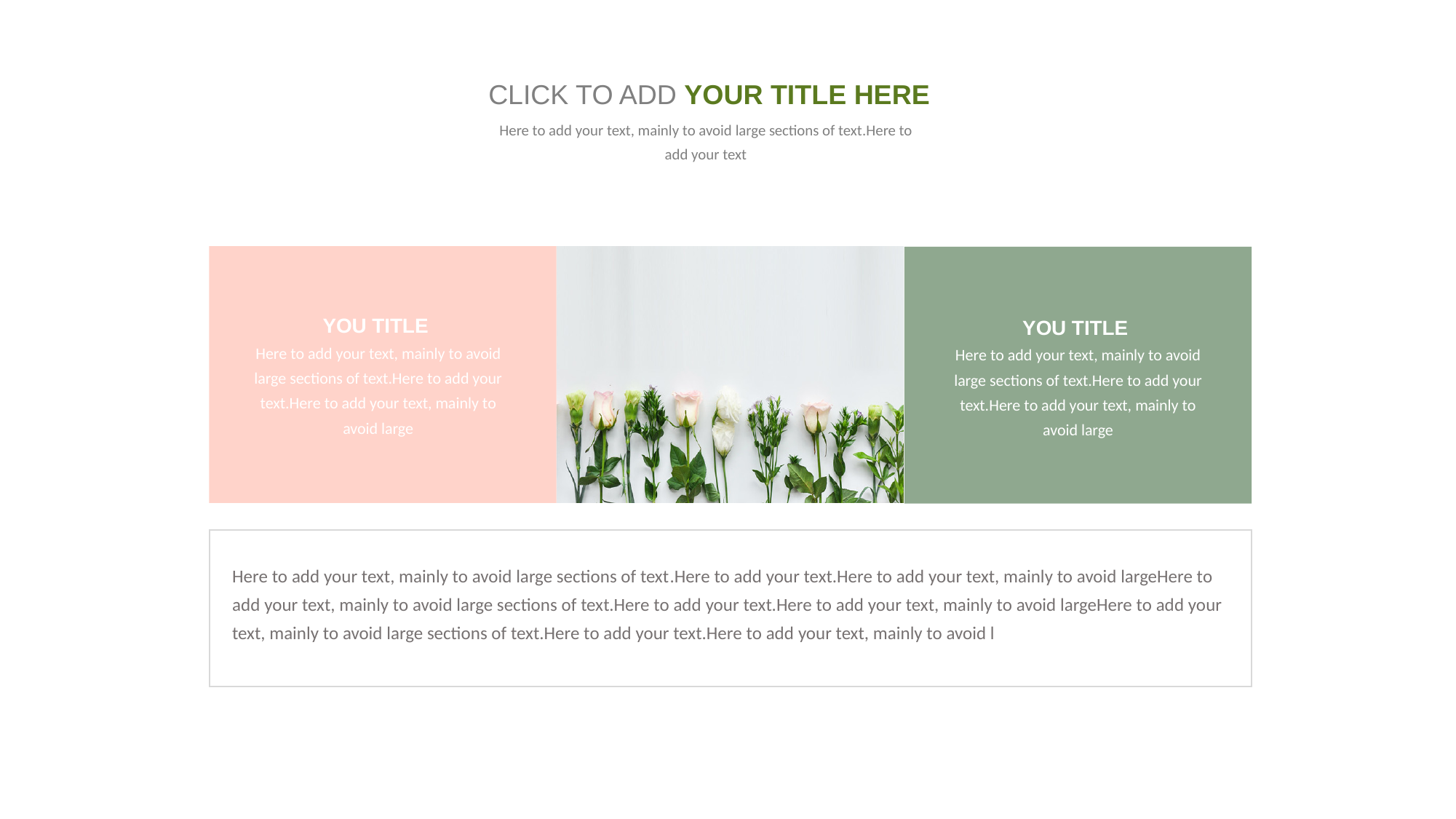

CLICK TO ADD YOUR TITLE HERE
Here to add your text, mainly to avoid large sections of text.Here to add your text

YOU TITLE
Here to add your text, mainly to avoid large sections of text.Here to add your text.Here to add your text, mainly to avoid large

YOU TITLE
Here to add your text, mainly to avoid large sections of text.Here to add your text.Here to add your text, mainly to avoid large

Here to add your text, mainly to avoid large sections of text.Here to add your text.Here to add your text, mainly to avoid largeHere to add your text, mainly to avoid large sections of text.Here to add your text.Here to add your text, mainly to avoid largeHere to add your text, mainly to avoid large sections of text.Here to add your text.Here to add your text, mainly to avoid l